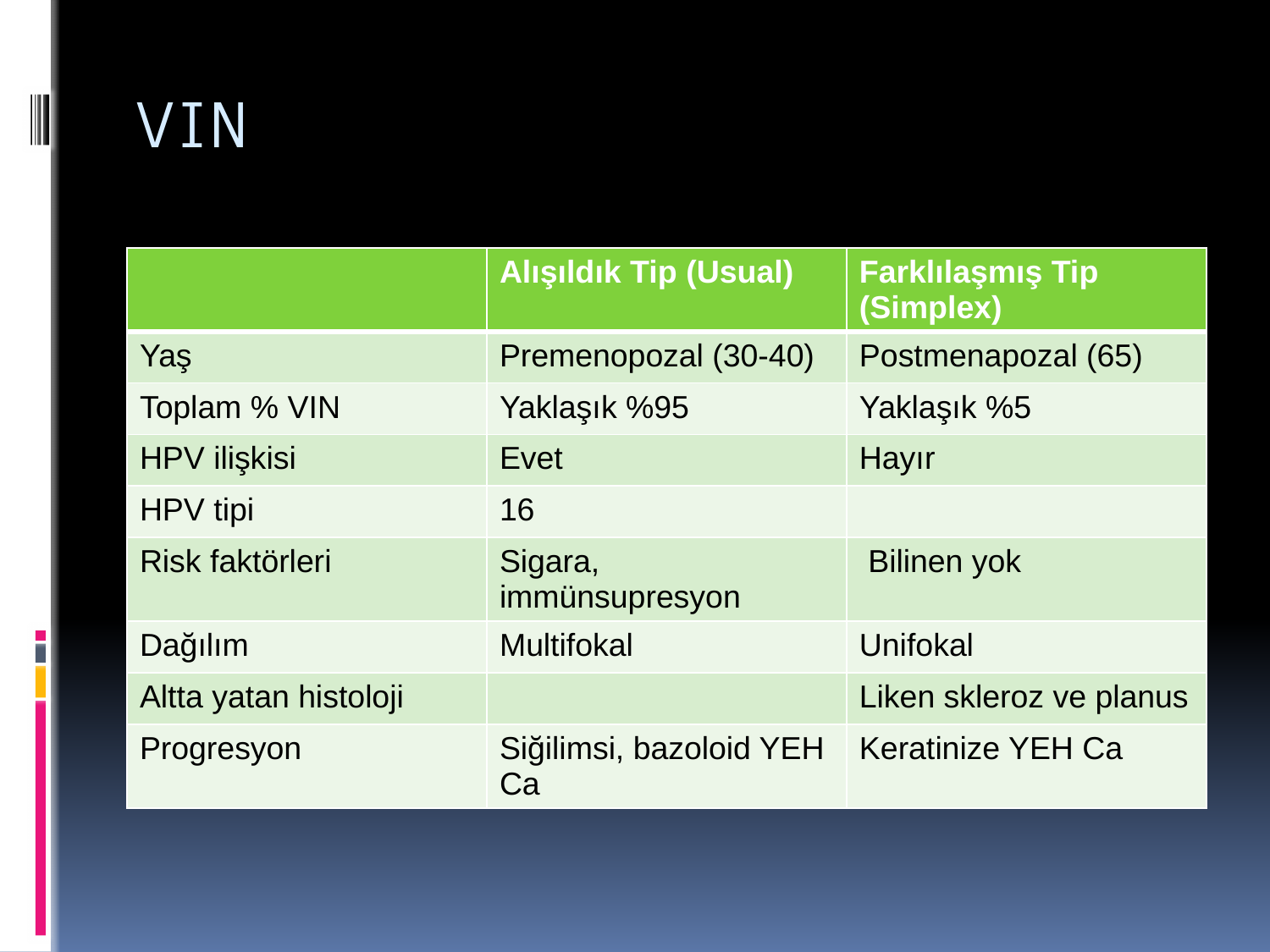

# VIN
|  | Alışıldık Tip (Usual) | Farklılaşmış Tip (Simplex) |
| --- | --- | --- |
| Yaş | Premenopozal (30-40) | Postmenapozal (65) |
| Toplam % VIN | Yaklaşık %95 | Yaklaşık %5 |
| HPV ilişkisi | Evet | Hayır |
| HPV tipi | 16 |  |
| Risk faktörleri | Sigara, immünsupresyon | Bilinen yok |
| Dağılım | Multifokal | Unifokal |
| Altta yatan histoloji |  | Liken skleroz ve planus |
| Progresyon | Siğilimsi, bazoloid YEH Ca | Keratinize YEH Ca |